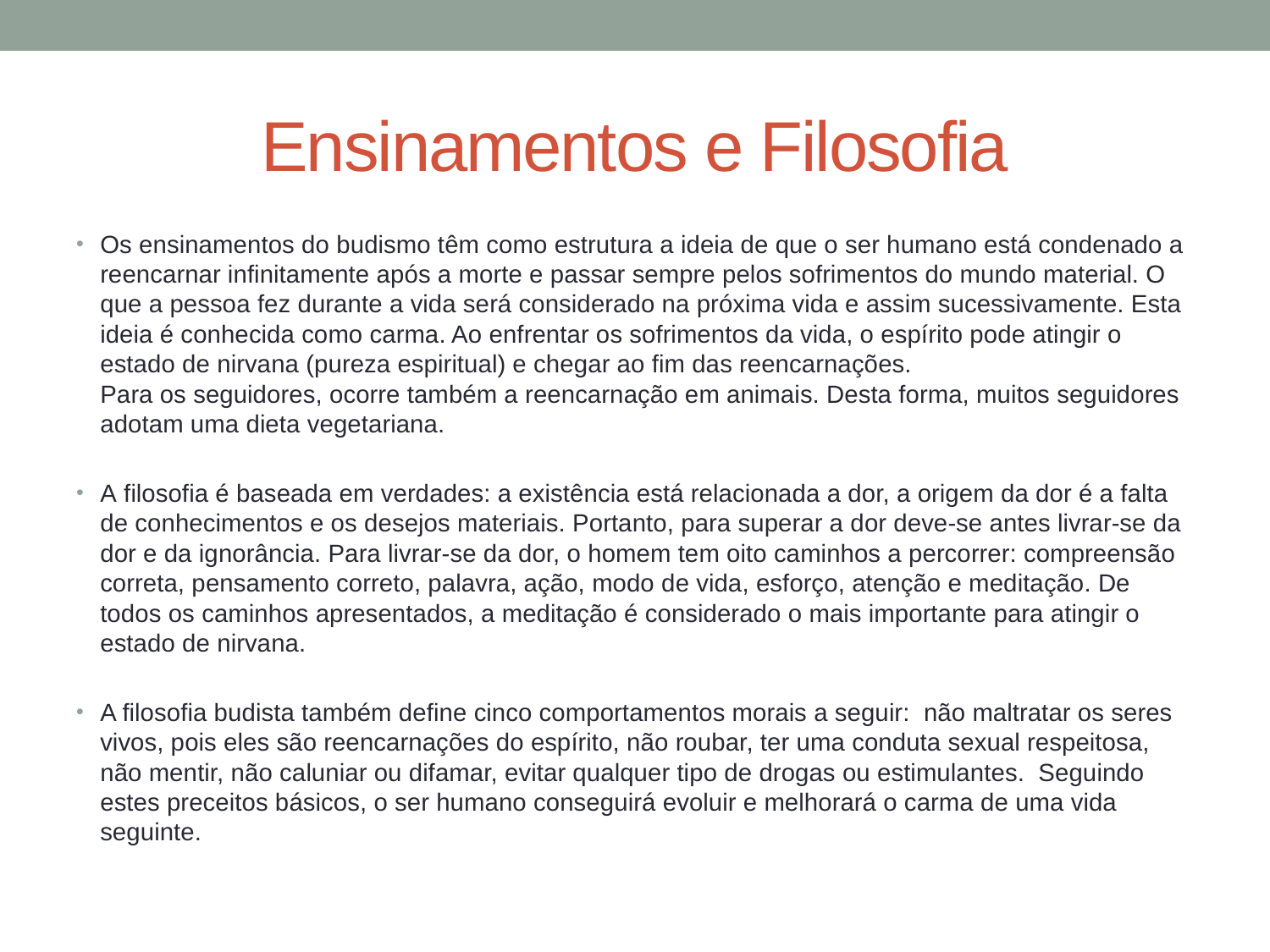

# Ensinamentos e Filosofia
Os ensinamentos do budismo têm como estrutura a ideia de que o ser humano está condenado a reencarnar infinitamente após a morte e passar sempre pelos sofrimentos do mundo material. O que a pessoa fez durante a vida será considerado na próxima vida e assim sucessivamente. Esta ideia é conhecida como carma. Ao enfrentar os sofrimentos da vida, o espírito pode atingir o estado de nirvana (pureza espiritual) e chegar ao fim das reencarnações.
Para os seguidores, ocorre também a reencarnação em animais. Desta forma, muitos seguidores adotam uma dieta vegetariana.

A filosofia é baseada em verdades: a existência está relacionada a dor, a origem da dor é a falta de conhecimentos e os desejos materiais. Portanto, para superar a dor deve-se antes livrar-se da dor e da ignorância. Para livrar-se da dor, o homem tem oito caminhos a percorrer: compreensão correta, pensamento correto, palavra, ação, modo de vida, esforço, atenção e meditação. De todos os caminhos apresentados, a meditação é considerado o mais importante para atingir o estado de nirvana.

A filosofia budista também define cinco comportamentos morais a seguir:  não maltratar os seres vivos, pois eles são reencarnações do espírito, não roubar, ter uma conduta sexual respeitosa, não mentir, não caluniar ou difamar, evitar qualquer tipo de drogas ou estimulantes.  Seguindo estes preceitos básicos, o ser humano conseguirá evoluir e melhorará o carma de uma vida seguinte.